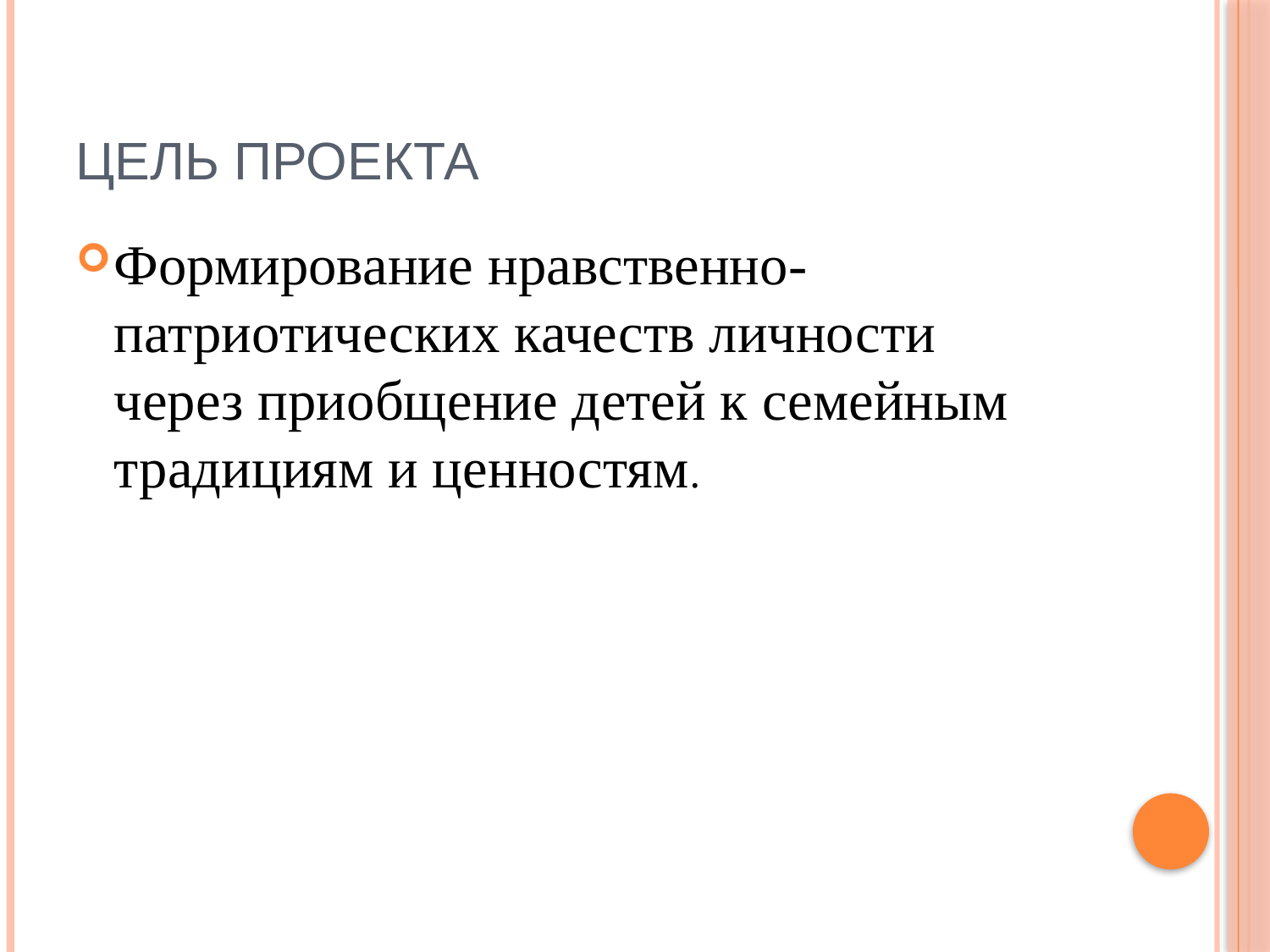

# Цель проекта
Формирование нравственно- патриотических качеств личности  через приобщение детей к семейным традициям и ценностям.